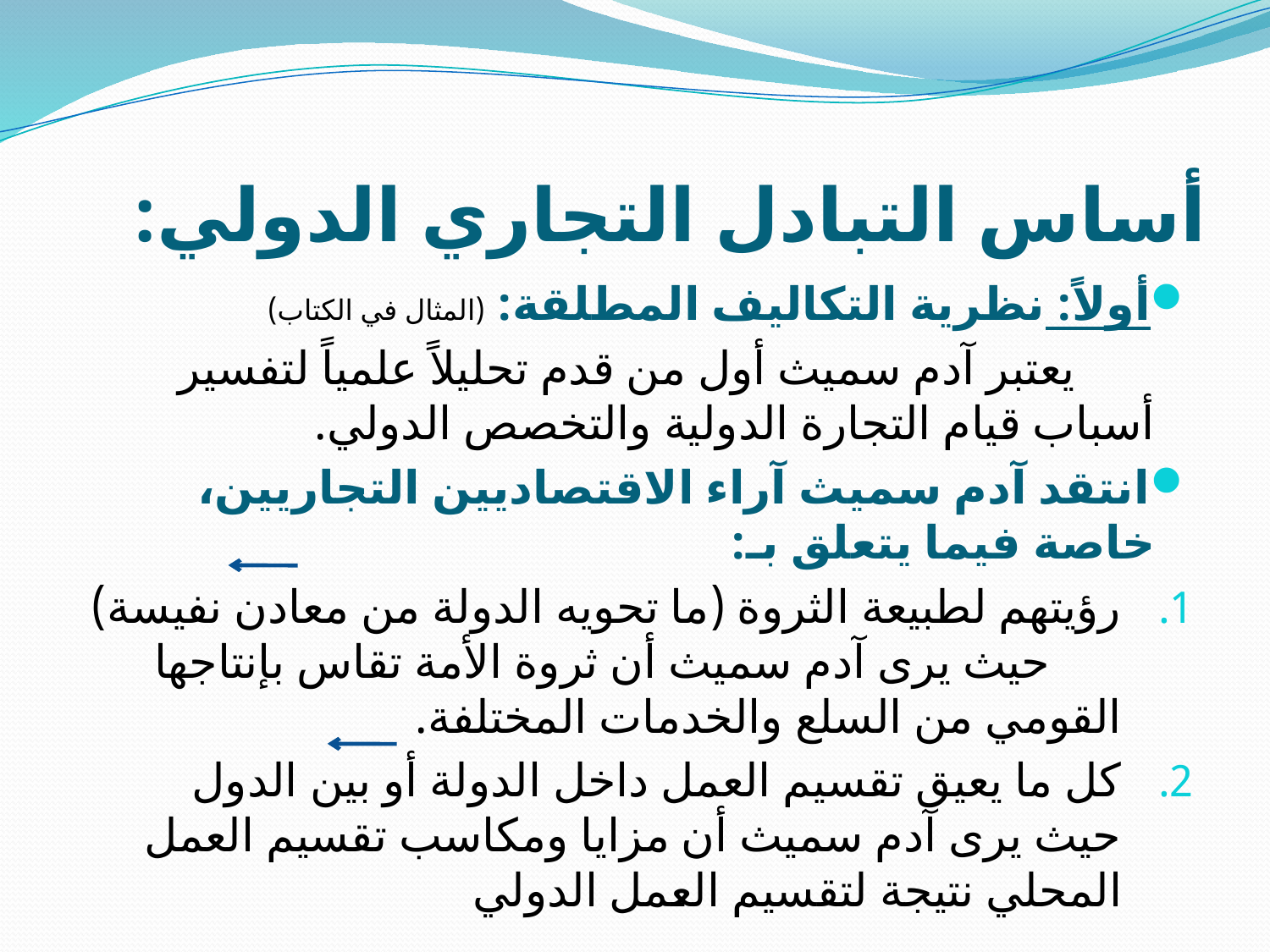

# أساس التبادل التجاري الدولي:
أولاً: نظرية التكاليف المطلقة: (المثال في الكتاب)
          يعتبر آدم سميث أول من قدم تحليلاً علمياً لتفسير أسباب قيام التجارة الدولية والتخصص الدولي.
انتقد آدم سميث آراء الاقتصاديين التجاريين، خاصة فيما يتعلق بـ:
رؤيتهم لطبيعة الثروة (ما تحويه الدولة من معادن نفيسة)        حيث يرى آدم سميث أن ثروة الأمة تقاس بإنتاجها القومي من السلع والخدمات المختلفة.
كل ما يعيق تقسيم العمل داخل الدولة أو بين الدول        حيث يرى آدم سميث أن مزايا ومكاسب تقسيم العمل المحلي نتيجة لتقسيم العمل الدولي